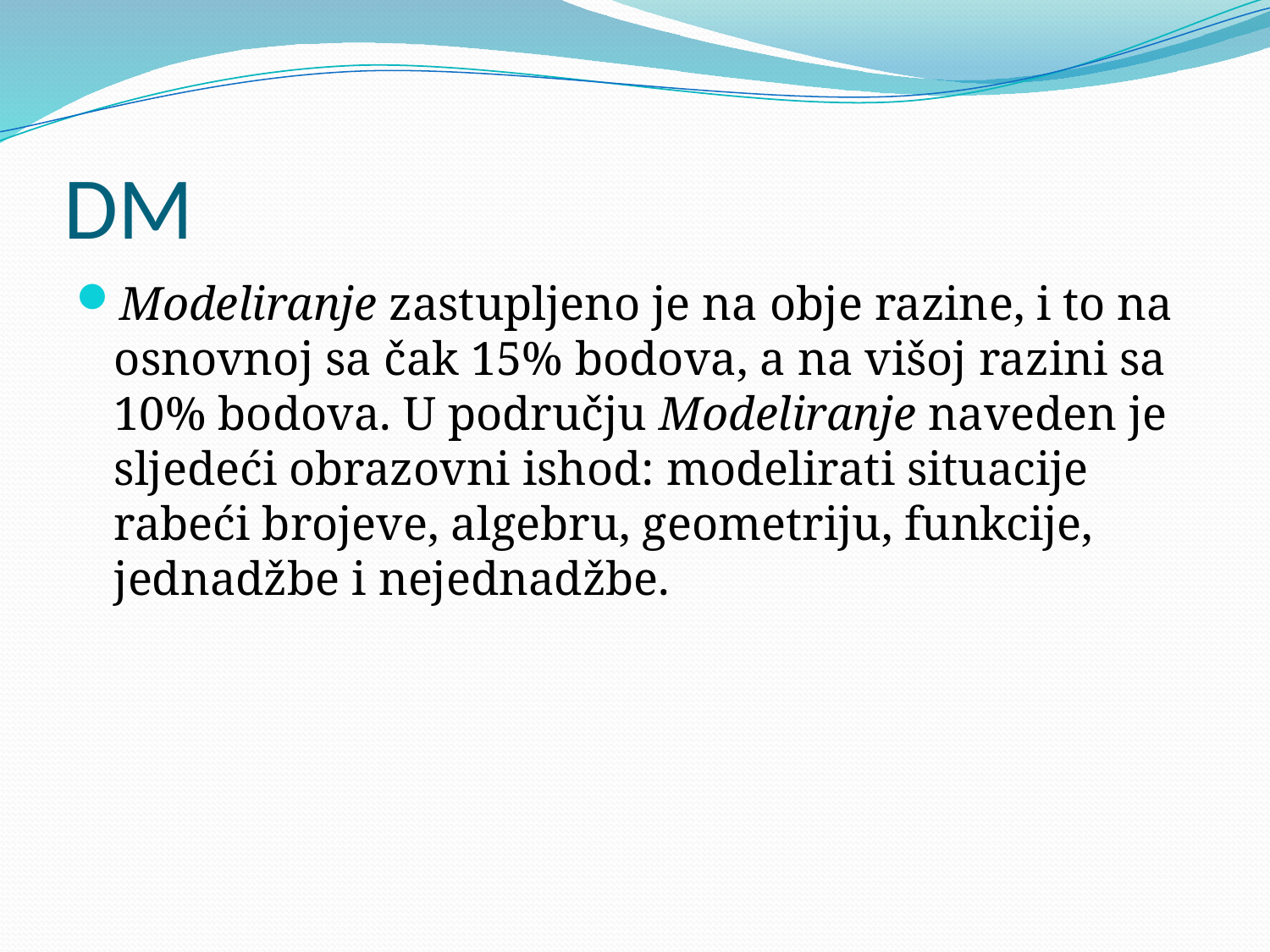

# DM
Modeliranje zastupljeno je na obje razine, i to na osnovnoj sa čak 15% bodova, a na višoj razini sa 10% bodova. U području Modeliranje naveden je sljedeći obrazovni ishod: modelirati situacije rabeći brojeve, algebru, geometriju, funkcije, jednadžbe i nejednadžbe.